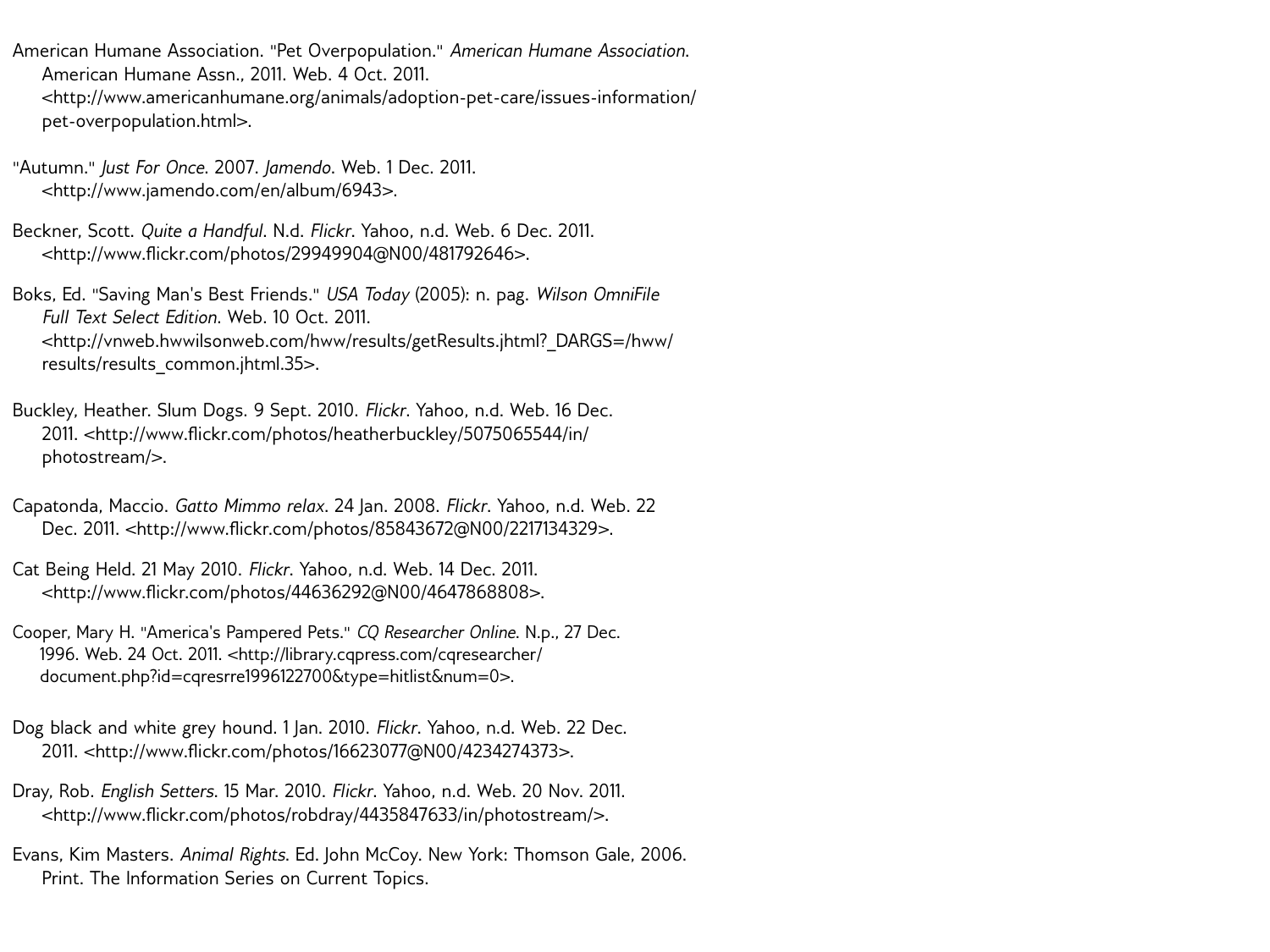

American Humane Association. "Pet Overpopulation." American Humane Association. 
     American Humane Assn., 2011. Web. 4 Oct. 2011. 
     <http://www.americanhumane.org/animals/adoption-pet-care/issues-information/ 
     pet-overpopulation.html>.
"Autumn." Just For Once. 2007. Jamendo. Web. 1 Dec. 2011. 
     <http://www.jamendo.com/en/album/6943>.
Beckner, Scott. Quite a Handful. N.d. Flickr. Yahoo, n.d. Web. 6 Dec. 2011. 
     <http://www.flickr.com/photos/29949904@N00/481792646>.
Boks, Ed. "Saving Man's Best Friends." USA Today (2005): n. pag. Wilson OmniFile 
     Full Text Select Edition. Web. 10 Oct. 2011. 
     <http://vnweb.hwwilsonweb.com/hww/results/getResults.jhtml?_DARGS=/hww/ 
     results/results_common.jhtml.35>.
Buckley, Heather. Slum Dogs. 9 Sept. 2010. Flickr. Yahoo, n.d. Web. 16 Dec. 
     2011. <http://www.flickr.com/photos/heatherbuckley/5075065544/in/ 
     photostream/>.
Capatonda, Maccio. Gatto Mimmo relax. 24 Jan. 2008. Flickr. Yahoo, n.d. Web. 22 
     Dec. 2011. <http://www.flickr.com/photos/85843672@N00/2217134329>.
Cat Being Held. 21 May 2010. Flickr. Yahoo, n.d. Web. 14 Dec. 2011. 
     <http://www.flickr.com/photos/44636292@N00/4647868808>.
Cooper, Mary H. "America's Pampered Pets." CQ Researcher Online. N.p., 27 Dec. 
     1996. Web. 24 Oct. 2011. <http://library.cqpress.com/cqresearcher/ 
     document.php?id=cqresrre1996122700&type=hitlist&num=0>.
Dog black and white grey hound. 1 Jan. 2010. Flickr. Yahoo, n.d. Web. 22 Dec. 
     2011. <http://www.flickr.com/photos/16623077@N00/4234274373>.
Dray, Rob. English Setters. 15 Mar. 2010. Flickr. Yahoo, n.d. Web. 20 Nov. 2011. 
     <http://www.flickr.com/photos/robdray/4435847633/in/photostream/>.
Evans, Kim Masters. Animal Rights. Ed. John McCoy. New York: Thomson Gale, 2006. 
     Print. The Information Series on Current Topics.